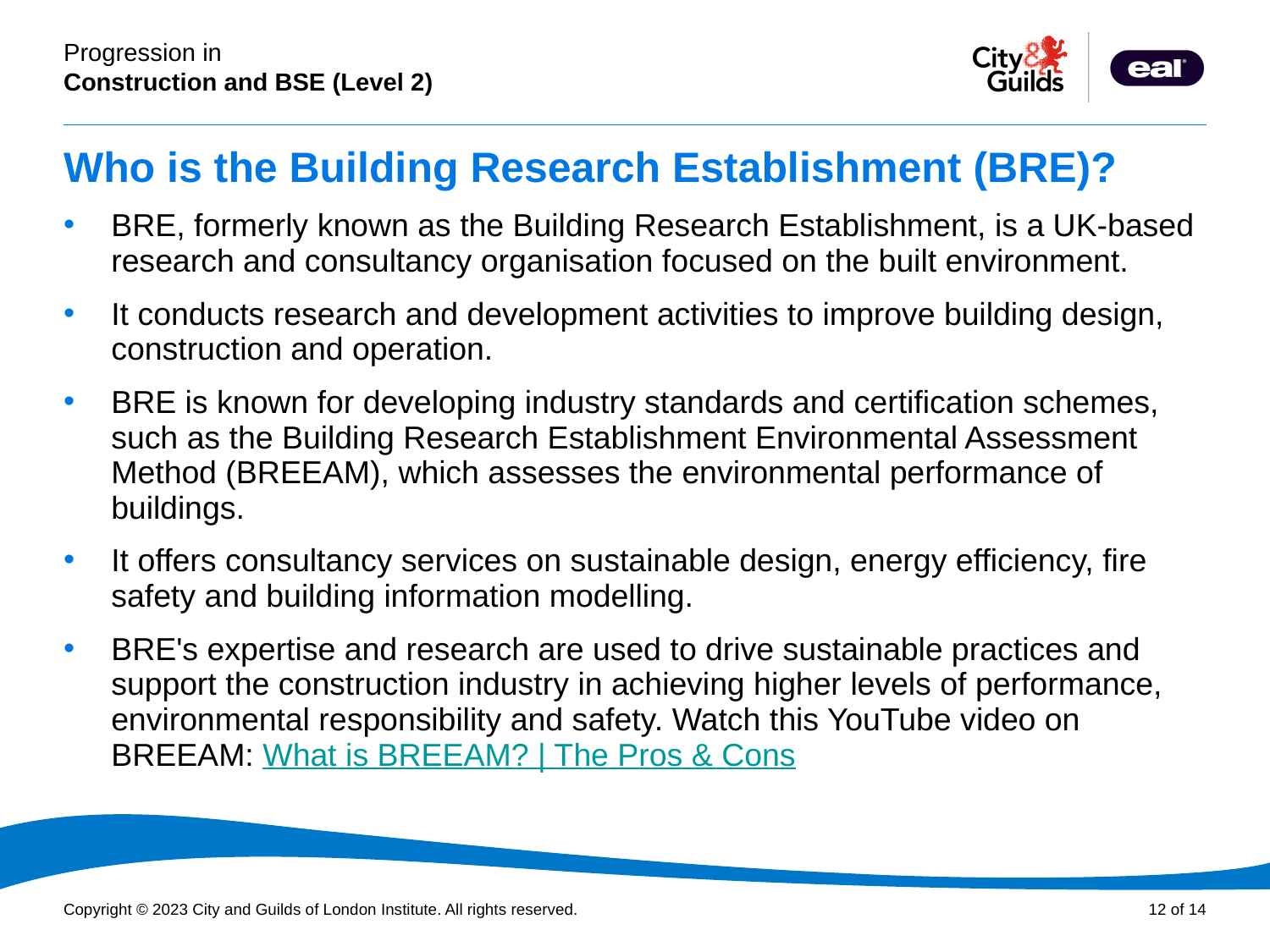

# Who is the Building Research Establishment (BRE)?
BRE, formerly known as the Building Research Establishment, is a UK-based research and consultancy organisation focused on the built environment.
It conducts research and development activities to improve building design, construction and operation.
BRE is known for developing industry standards and certification schemes, such as the Building Research Establishment Environmental Assessment Method (BREEAM), which assesses the environmental performance of buildings.
It offers consultancy services on sustainable design, energy efficiency, fire safety and building information modelling.
BRE's expertise and research are used to drive sustainable practices and support the construction industry in achieving higher levels of performance, environmental responsibility and safety. Watch this YouTube video on BREEAM: What is BREEAM? | The Pros & Cons